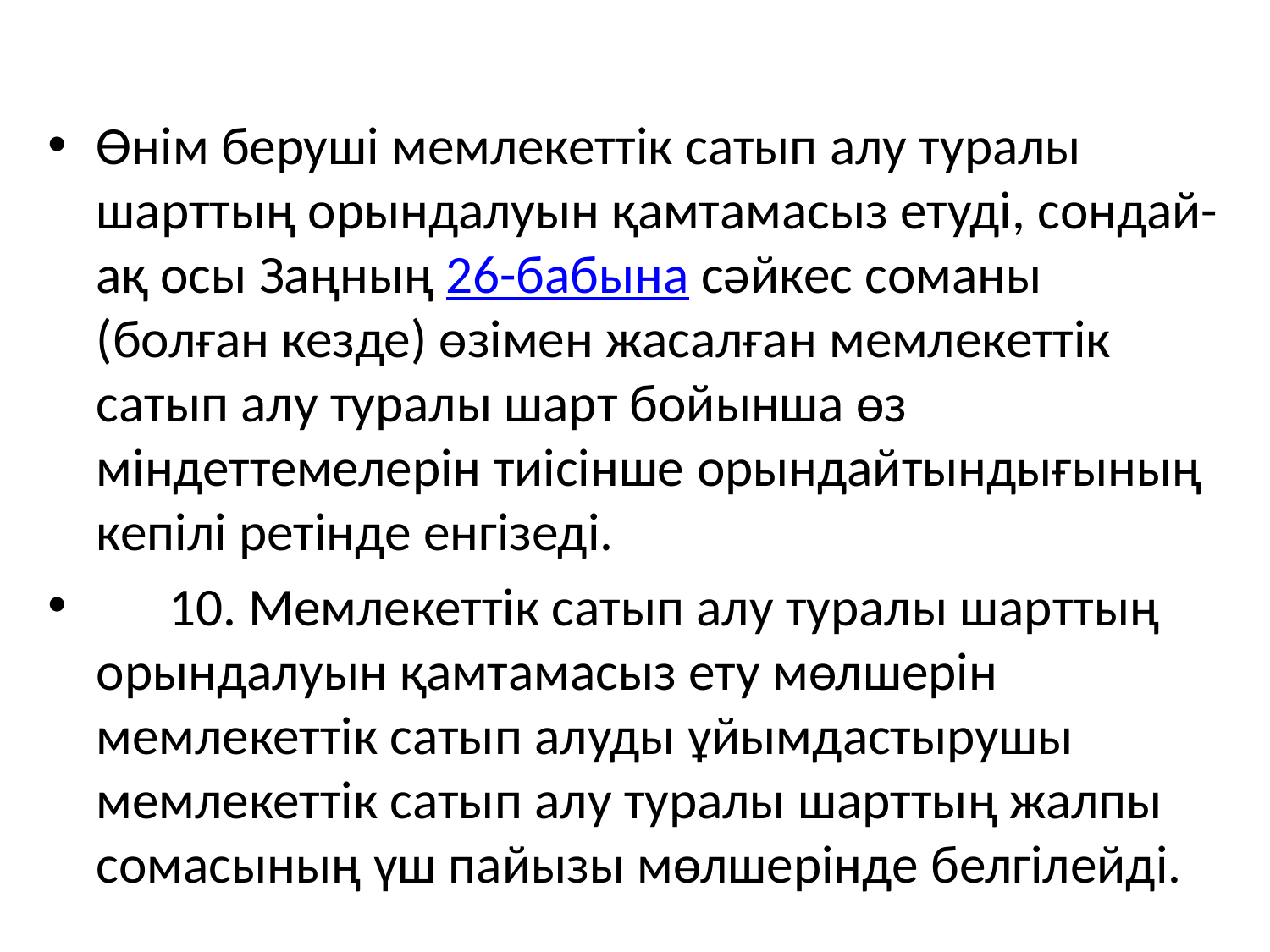

Өнім беруші мемлекеттік сатып алу туралы шарттың орындалуын қамтамасыз етуді, сондай-ақ осы Заңның 26-бабына сәйкес соманы (болған кезде) өзімен жасалған мемлекеттік сатып алу туралы шарт бойынша өз міндеттемелерін тиісінше орындайтындығының кепілі ретінде енгізеді.
      10. Мемлекеттік сатып алу туралы шарттың орындалуын қамтамасыз ету мөлшерін мемлекеттік сатып алуды ұйымдастырушы мемлекеттік сатып алу туралы шарттың жалпы сомасының үш пайызы мөлшерінде белгілейді.